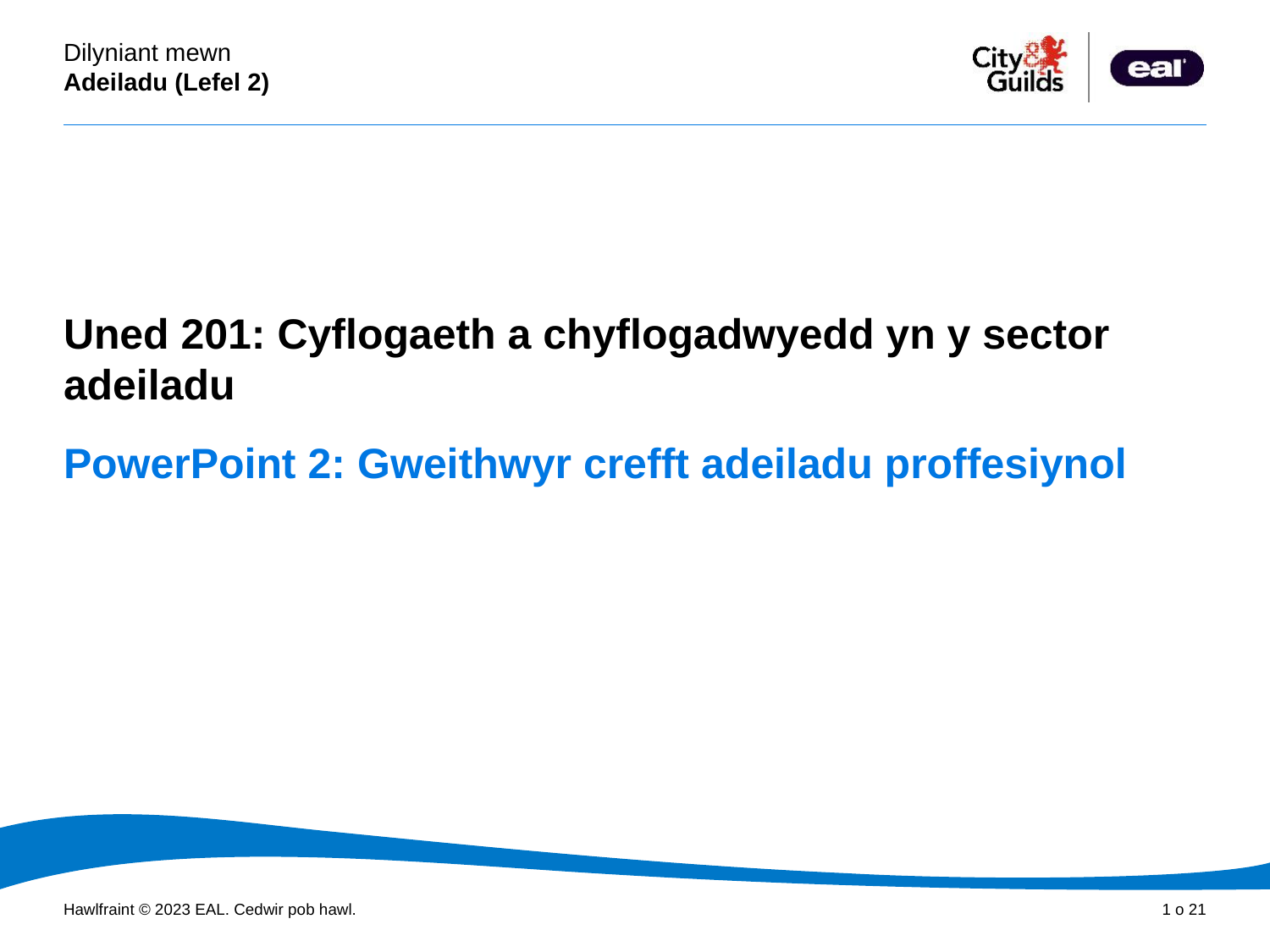

Cyflwyniad PowerPoint
Uned 201: Cyflogaeth a chyflogadwyedd yn y sector adeiladu
# PowerPoint 2: Gweithwyr crefft adeiladu proffesiynol